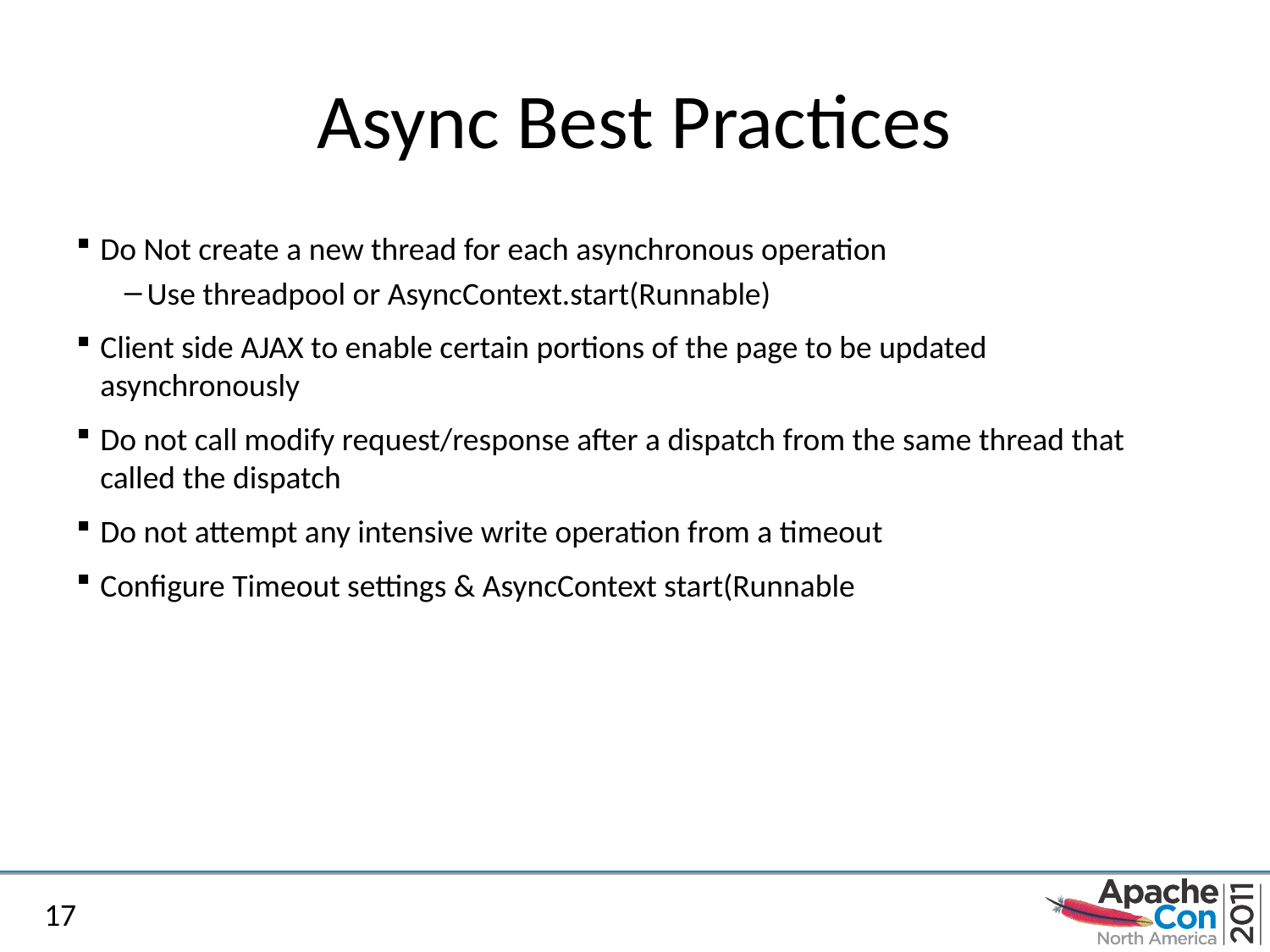

# Async Best Practices
Do Not create a new thread for each asynchronous operation
Use threadpool or AsyncContext.start(Runnable)
Client side AJAX to enable certain portions of the page to be updated asynchronously
Do not call modify request/response after a dispatch from the same thread that called the dispatch
Do not attempt any intensive write operation from a timeout
Configure Timeout settings & AsyncContext start(Runnable